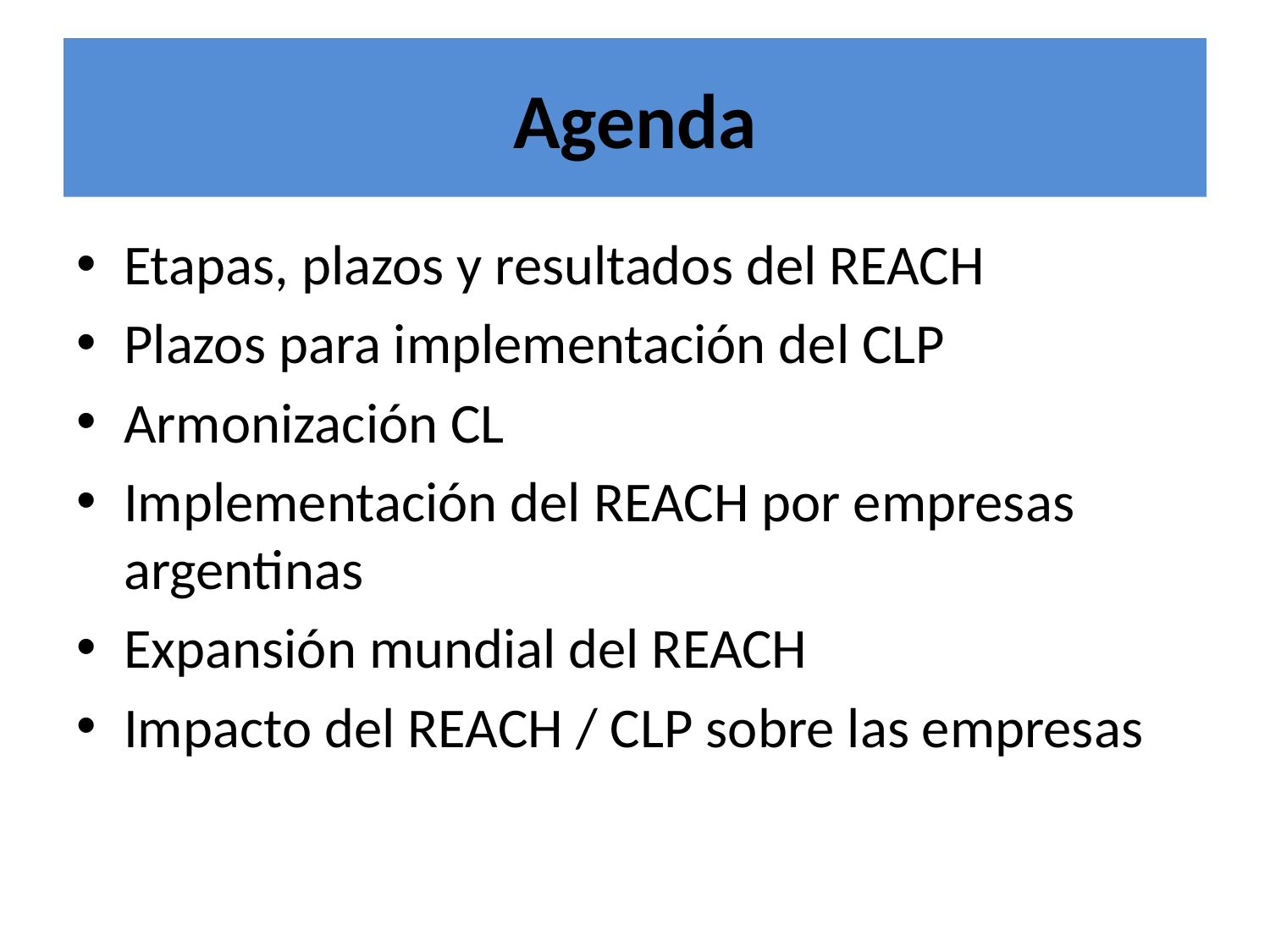

# Agenda
Etapas, plazos y resultados del REACH
Plazos para implementación del CLP
Armonización CL
Implementación del REACH por empresas argentinas
Expansión mundial del REACH
Impacto del REACH / CLP sobre las empresas